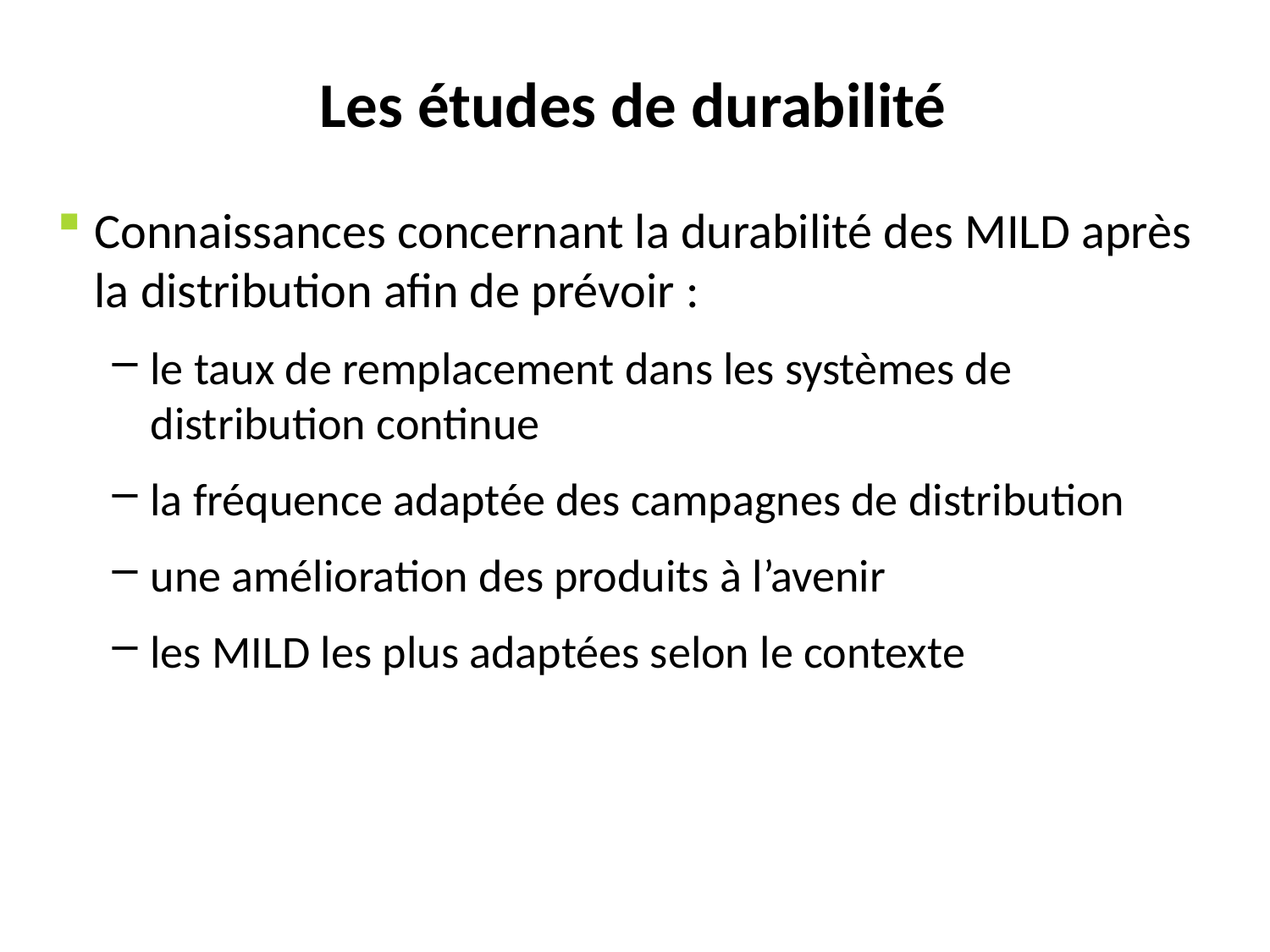

# Les études de durabilité
Connaissances concernant la durabilité des MILD après la distribution afin de prévoir :
le taux de remplacement dans les systèmes de distribution continue
la fréquence adaptée des campagnes de distribution
une amélioration des produits à l’avenir
les MILD les plus adaptées selon le contexte